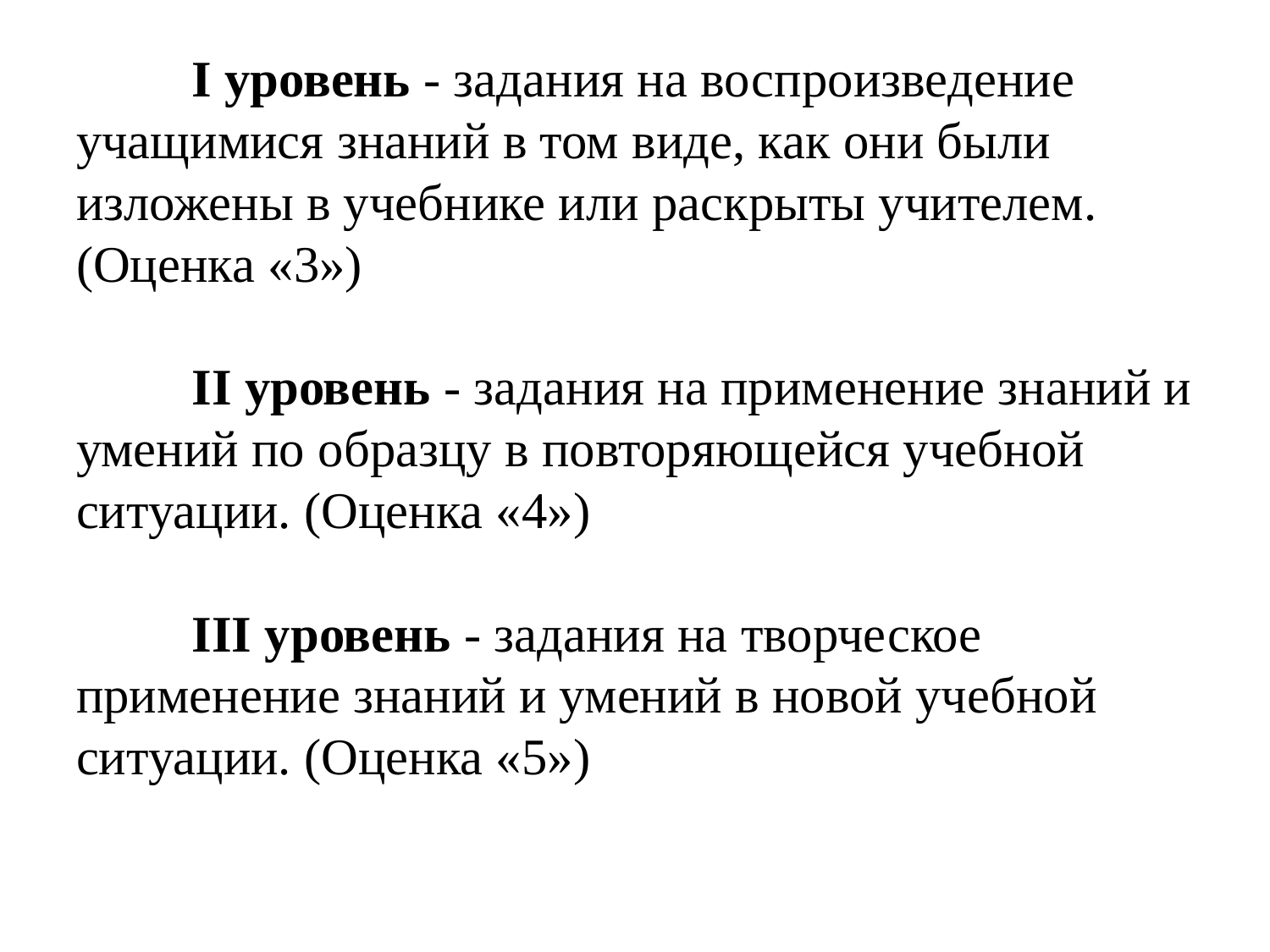

# I уровень - задания на воспроизведение учащимися знаний в том виде, как они были изложены в учебнике или раскрыты учителем. (Оценка «3») II уровень - задания на применение знаний и умений по образцу в повторяющейся учебной ситуации. (Оценка «4») III уровень - задания на творческое применение знаний и умений в новой учебной ситуации. (Оценка «5»)